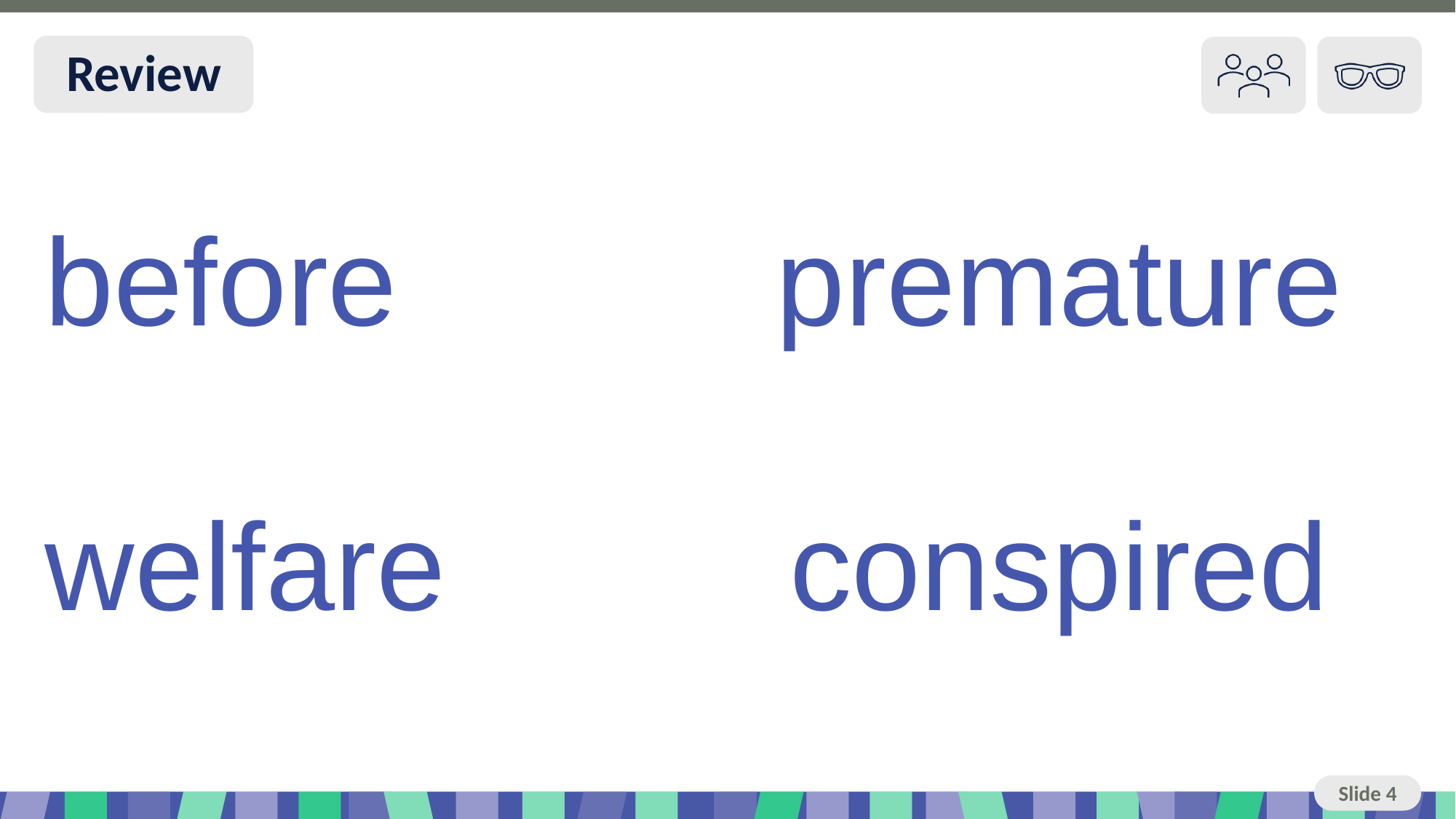

Slide  4 Review You do
before           premature
welfare          conspired